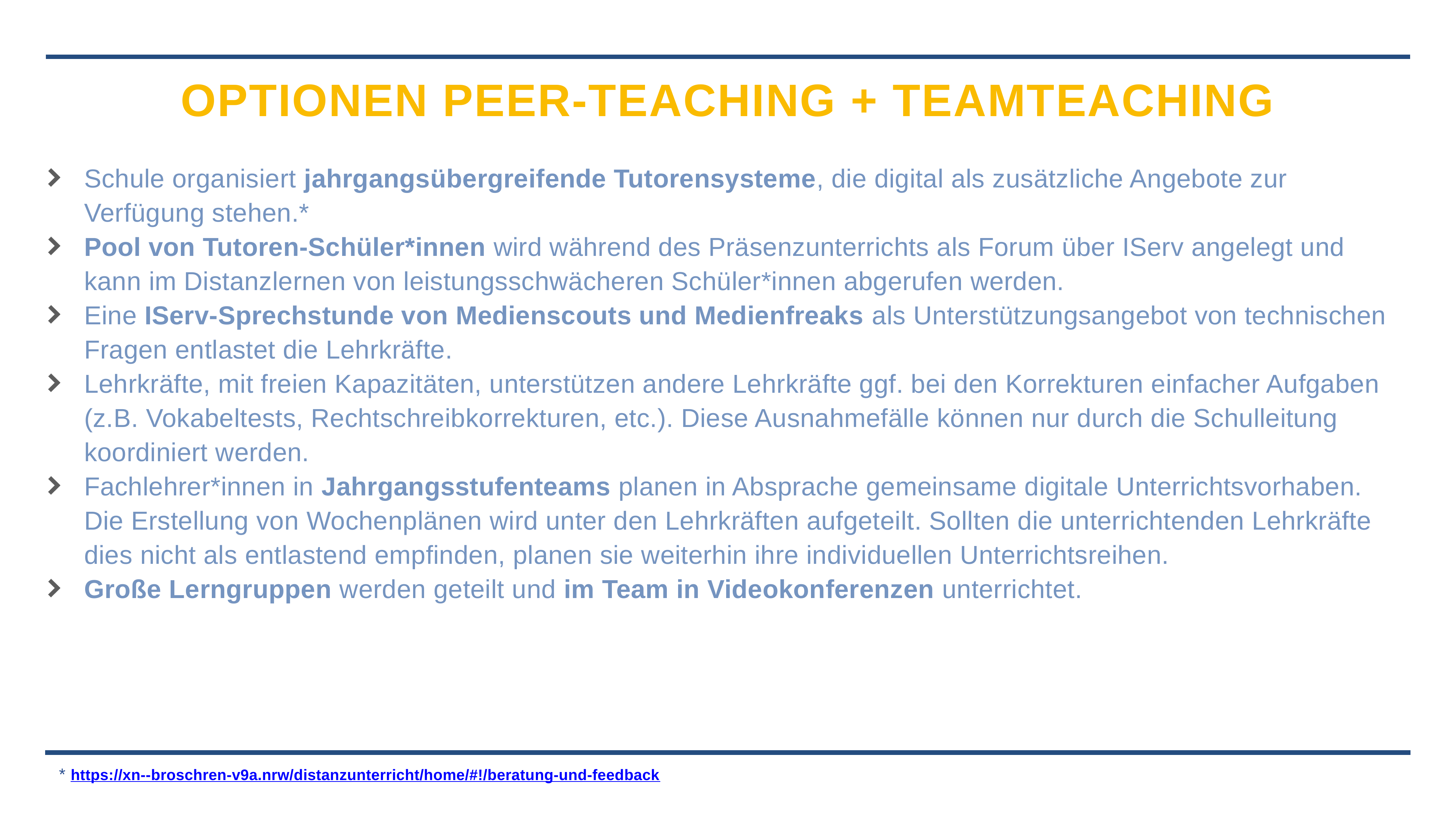

# Optionen Peer-Teaching + Teamteaching
Schule organisiert jahrgangsübergreifende Tutorensysteme, die digital als zusätzliche Angebote zur Verfügung stehen.*
Pool von Tutoren-Schüler*innen wird während des Präsenzunterrichts als Forum über IServ angelegt und kann im Distanzlernen von leistungsschwächeren Schüler*innen abgerufen werden.
Eine IServ-Sprechstunde von Medienscouts und Medienfreaks als Unterstützungsangebot von technischen Fragen entlastet die Lehrkräfte.
Lehrkräfte, mit freien Kapazitäten, unterstützen andere Lehrkräfte ggf. bei den Korrekturen einfacher Aufgaben (z.B. Vokabeltests, Rechtschreibkorrekturen, etc.). Diese Ausnahmefälle können nur durch die Schulleitung koordiniert werden.
Fachlehrer*innen in Jahrgangsstufenteams planen in Absprache gemeinsame digitale Unterrichtsvorhaben. Die Erstellung von Wochenplänen wird unter den Lehrkräften aufgeteilt. Sollten die unterrichtenden Lehrkräfte dies nicht als entlastend empfinden, planen sie weiterhin ihre individuellen Unterrichtsreihen.
Große Lerngruppen werden geteilt und im Team in Videokonferenzen unterrichtet.
* https://xn--broschren-v9a.nrw/distanzunterricht/home/#!/beratung-und-feedback